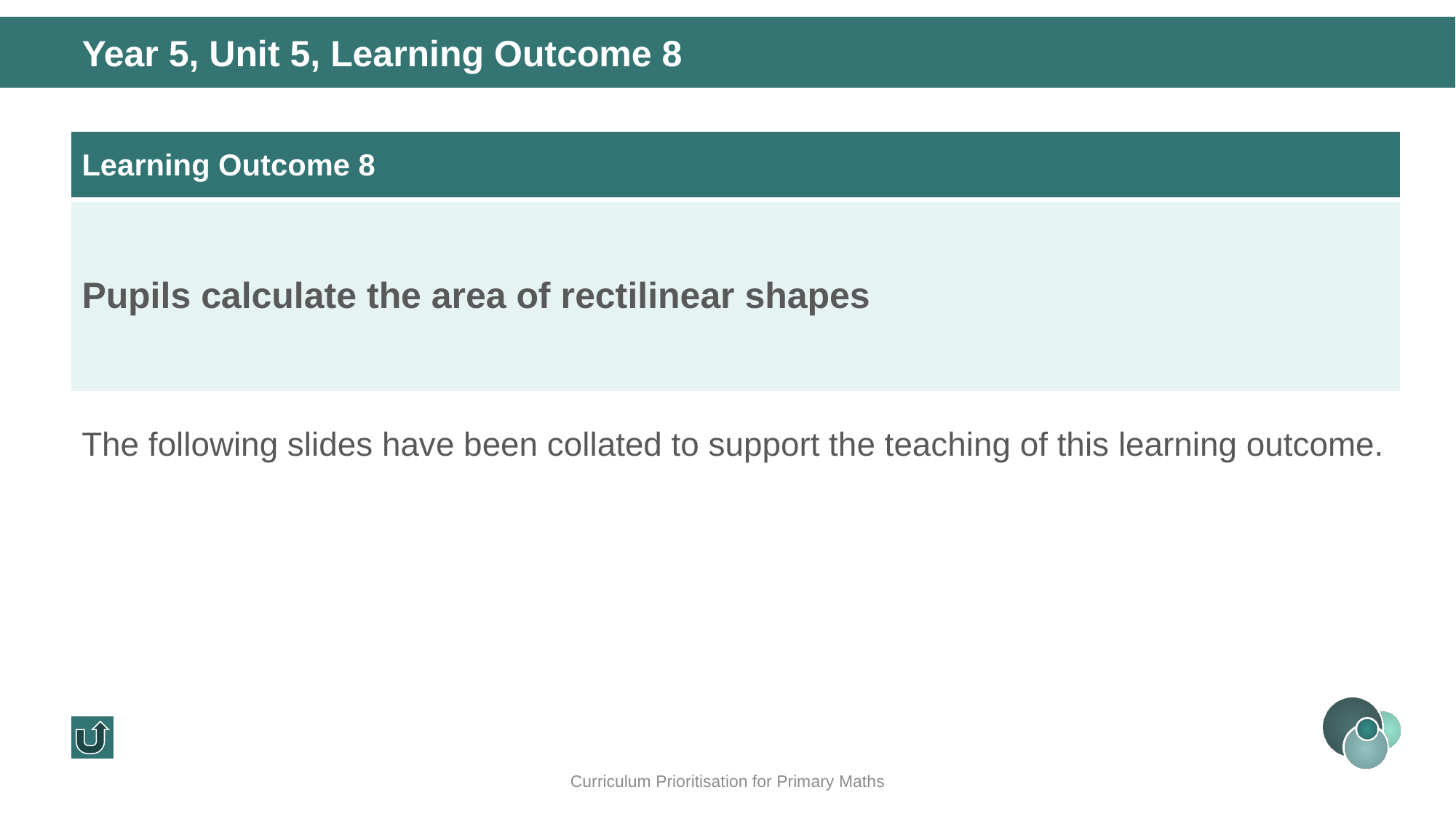

Year 5, Unit 5, Learning Outcome 8
| Learning Outcome 8 |
| --- |
| Pupils calculate the area of rectilinear shapes |
The following slides have been collated to support the teaching of this learning outcome.

Curriculum Prioritisation for Primary Maths